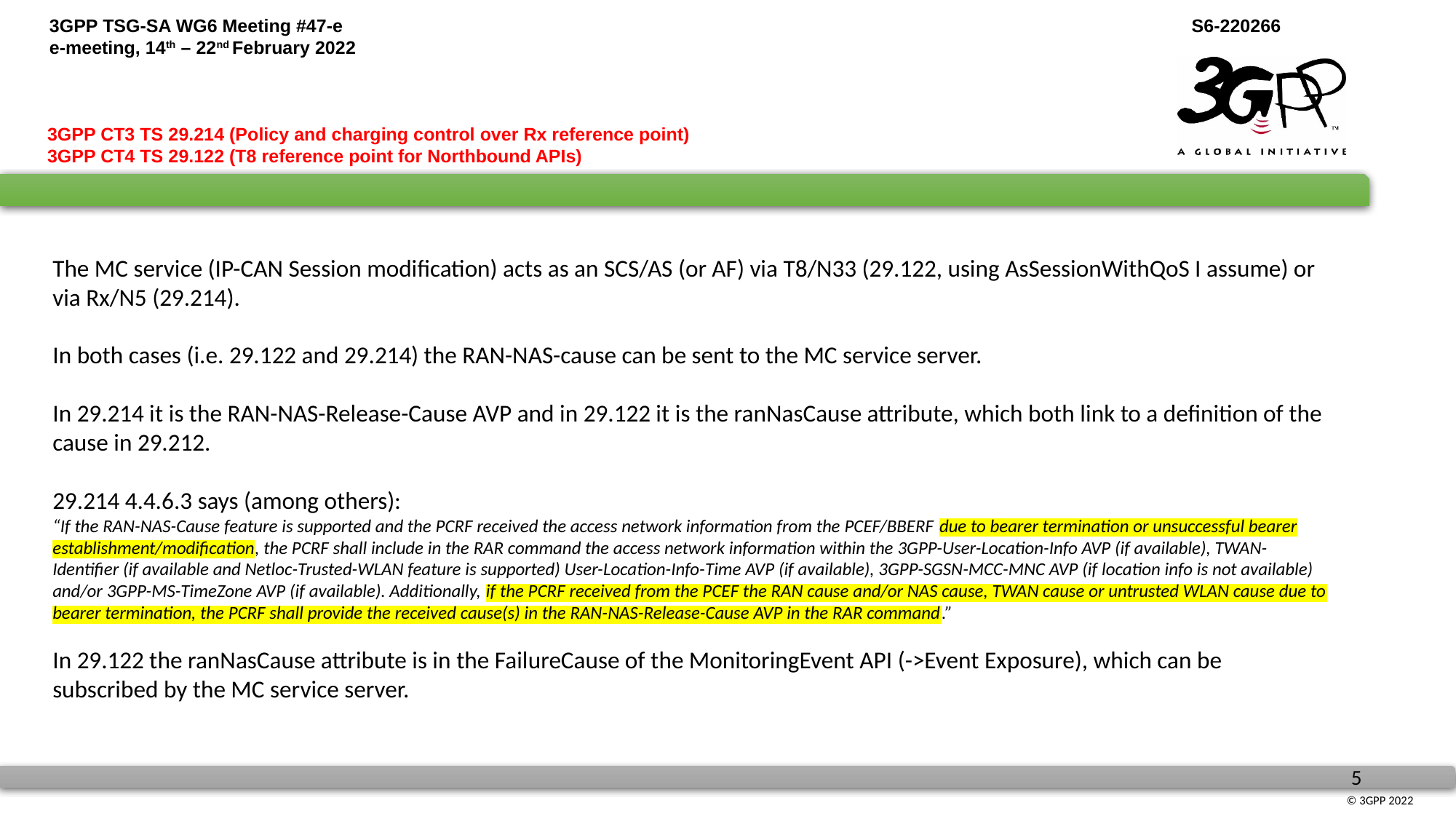

3GPP CT3 TS 29.214 (Policy and charging control over Rx reference point)
3GPP CT4 TS 29.122 (T8 reference point for Northbound APIs)
The MC service (IP-CAN Session modification) acts as an SCS/AS (or AF) via T8/N33 (29.122, using AsSessionWithQoS I assume) or via Rx/N5 (29.214).

In both cases (i.e. 29.122 and 29.214) the RAN-NAS-cause can be sent to the MC service server.

In 29.214 it is the RAN-NAS-Release-Cause AVP and in 29.122 it is the ranNasCause attribute, which both link to a definition of the cause in 29.212.

29.214 4.4.6.3 says (among others):
“If the RAN-NAS-Cause feature is supported and the PCRF received the access network information from the PCEF/BBERF due to bearer termination or unsuccessful bearer establishment/modification, the PCRF shall include in the RAR command the access network information within the 3GPP-User-Location-Info AVP (if available), TWAN-Identifier (if available and Netloc-Trusted-WLAN feature is supported) User-Location-Info-Time AVP (if available), 3GPP-SGSN-MCC-MNC AVP (if location info is not available) and/or 3GPP-MS-TimeZone AVP (if available). Additionally, if the PCRF received from the PCEF the RAN cause and/or NAS cause, TWAN cause or untrusted WLAN cause due to bearer termination, the PCRF shall provide the received cause(s) in the RAN-NAS-Release-Cause AVP in the RAR command.”

In 29.122 the ranNasCause attribute is in the FailureCause of the MonitoringEvent API (->Event Exposure), which can be subscribed by the MC service server.